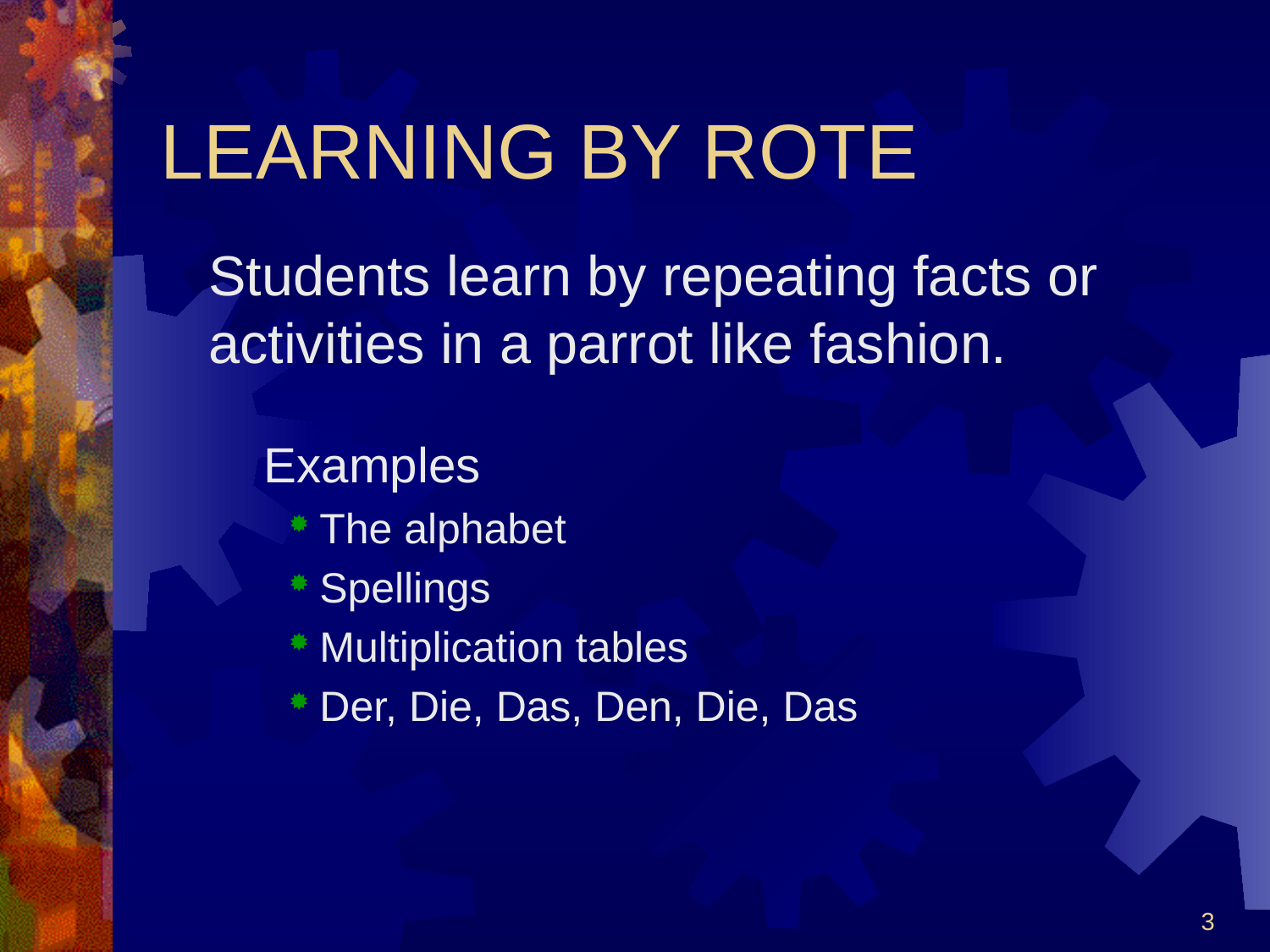

# LEARNING BY ROTE
	Students learn by repeating facts or activities in a parrot like fashion.

	Examples
The alphabet
Spellings
Multiplication tables
Der, Die, Das, Den, Die, Das

3